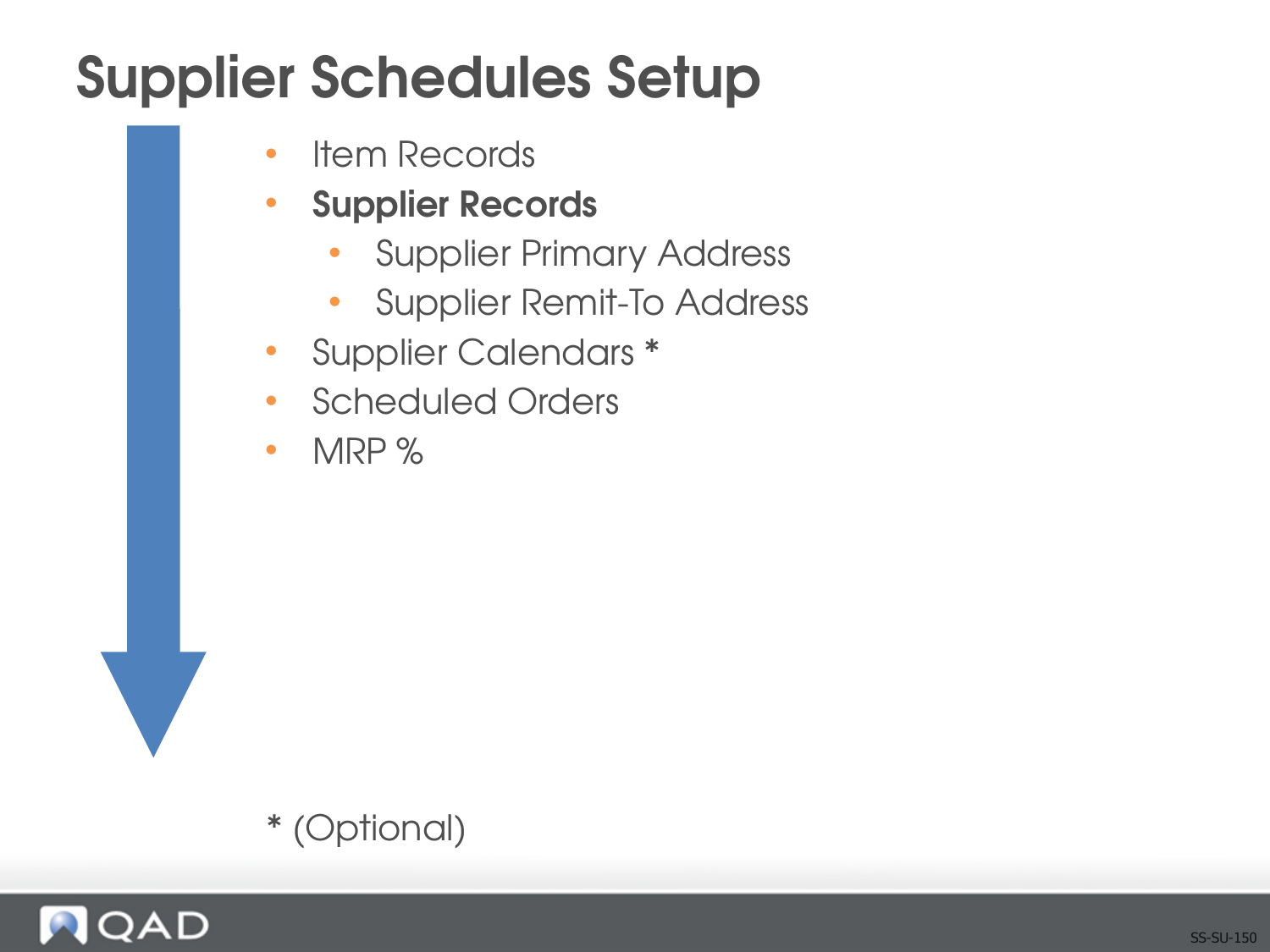

# Supplier Schedules Setup

Item Records
Supplier Records
Supplier Primary Address
Supplier Remit-To Address
Supplier Calendars *
Scheduled Orders
MRP %
* (Optional)
SS-SU-150